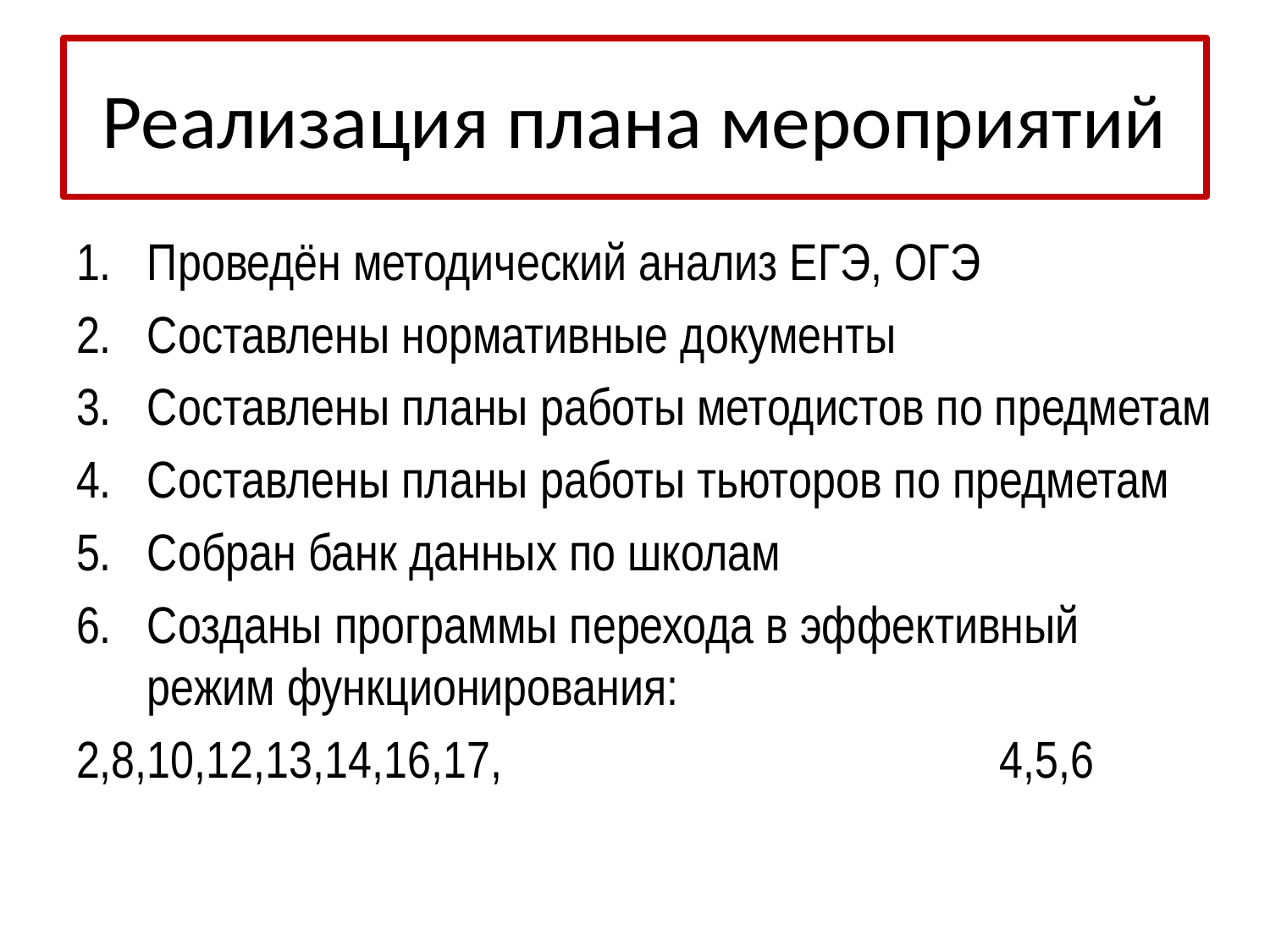

# Реализация плана мероприятий
Проведён методический анализ ЕГЭ, ОГЭ
Составлены нормативные документы
Составлены планы работы методистов по предметам
Составлены планы работы тьюторов по предметам
Собран банк данных по школам
Созданы программы перехода в эффективный режим функционирования:
2,8,10,12,13,14,16,17,                                          4,5,6